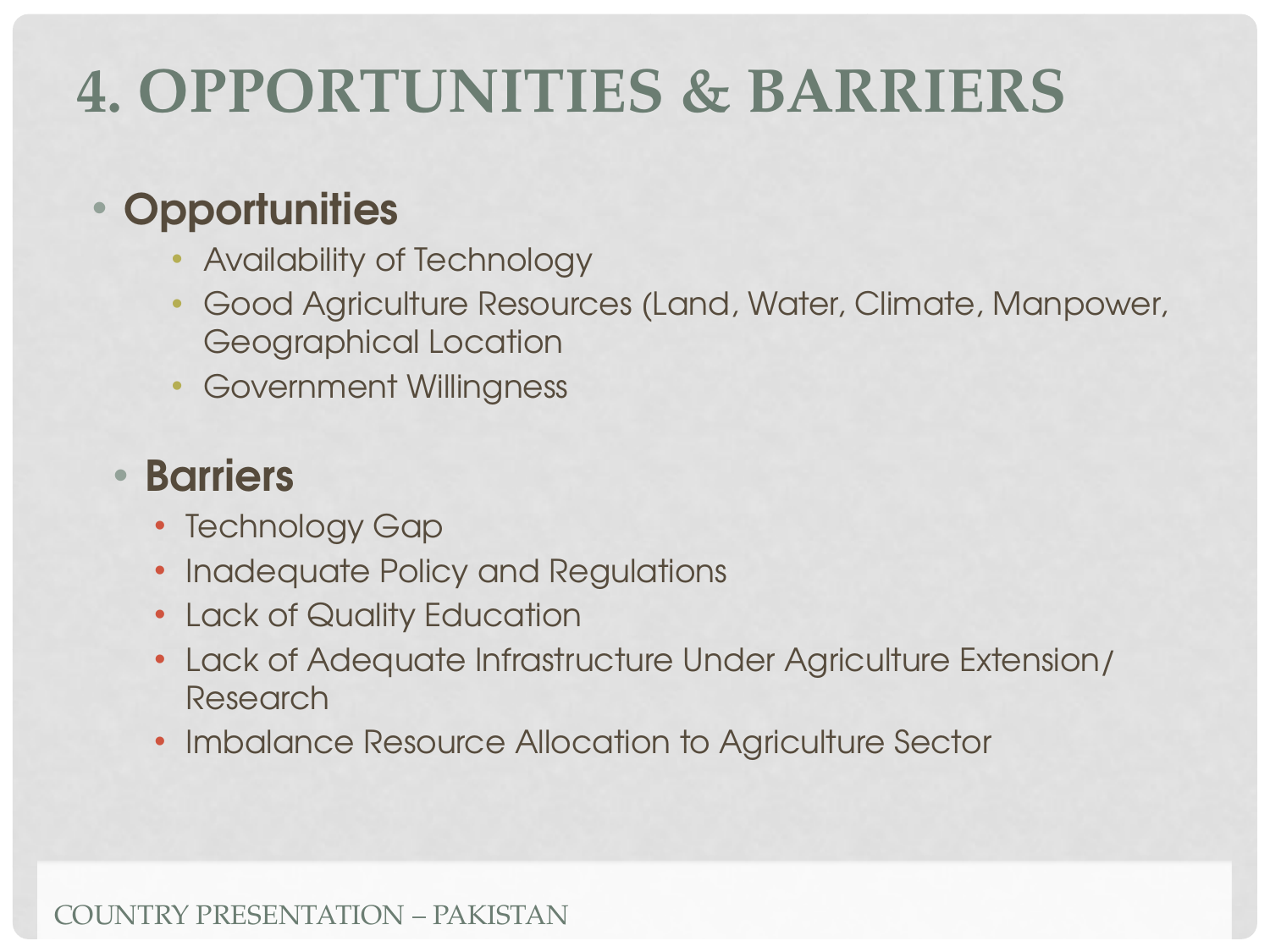

# 4. Opportunities & Barriers
Opportunities
Availability of Technology
Good Agriculture Resources (Land, Water, Climate, Manpower, Geographical Location
Government Willingness
Barriers
Technology Gap
Inadequate Policy and Regulations
Lack of Quality Education
Lack of Adequate Infrastructure Under Agriculture Extension/ Research
Imbalance Resource Allocation to Agriculture Sector

Country presentation – Pakistan